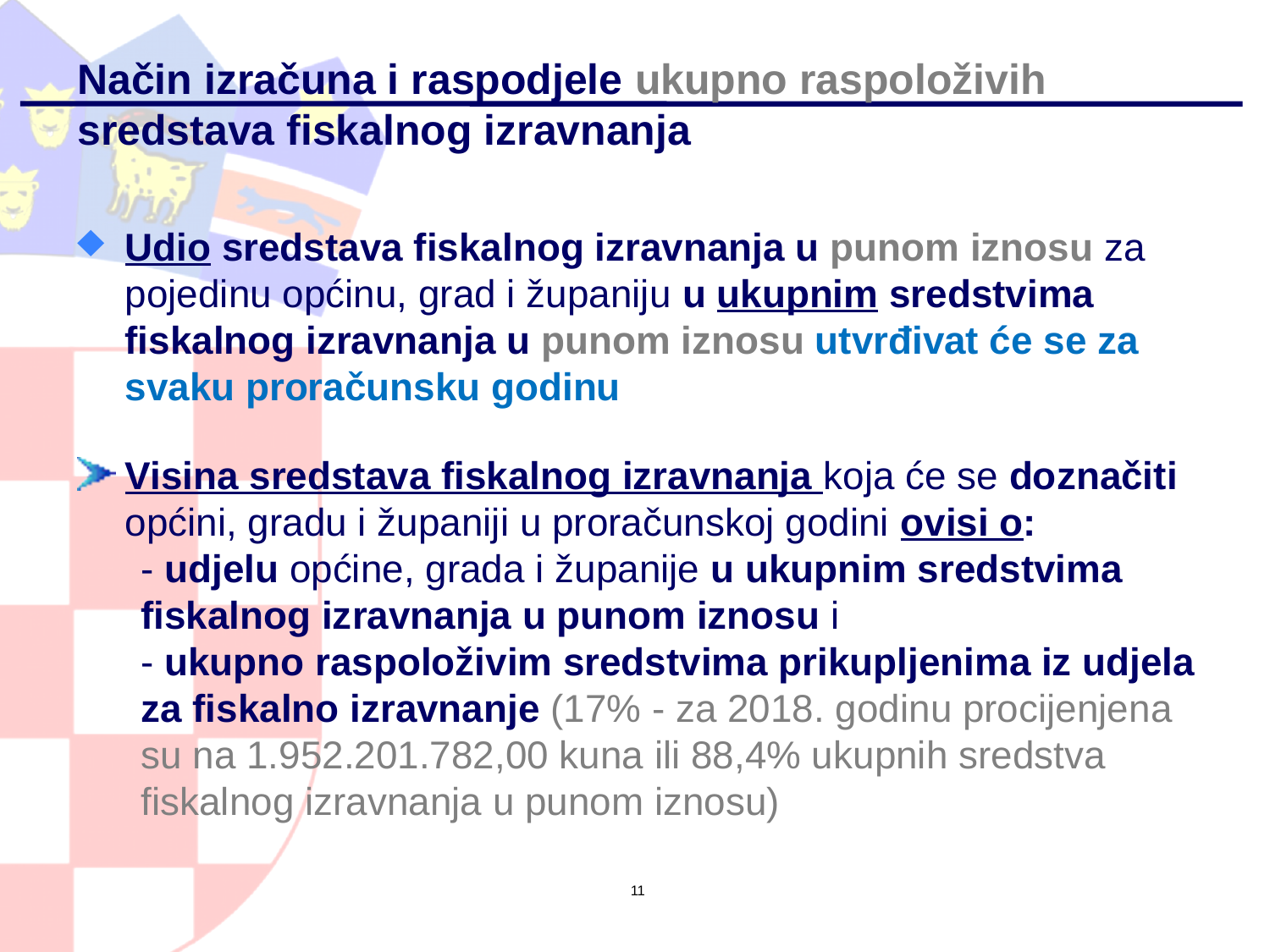

# Način izračuna i raspodjele ukupno raspoloživih sredstava fiskalnog izravnanja
Udio sredstava fiskalnog izravnanja u punom iznosu za pojedinu općinu, grad i županiju u ukupnim sredstvima fiskalnog izravnanja u punom iznosu utvrđivat će se za svaku proračunsku godinu
Visina sredstava fiskalnog izravnanja koja će se doznačiti općini, gradu i županiji u proračunskoj godini ovisi o:
- udjelu općine, grada i županije u ukupnim sredstvima fiskalnog izravnanja u punom iznosu i
- ukupno raspoloživim sredstvima prikupljenima iz udjela za fiskalno izravnanje (17% - za 2018. godinu procijenjena su na 1.952.201.782,00 kuna ili 88,4% ukupnih sredstva fiskalnog izravnanja u punom iznosu)

11